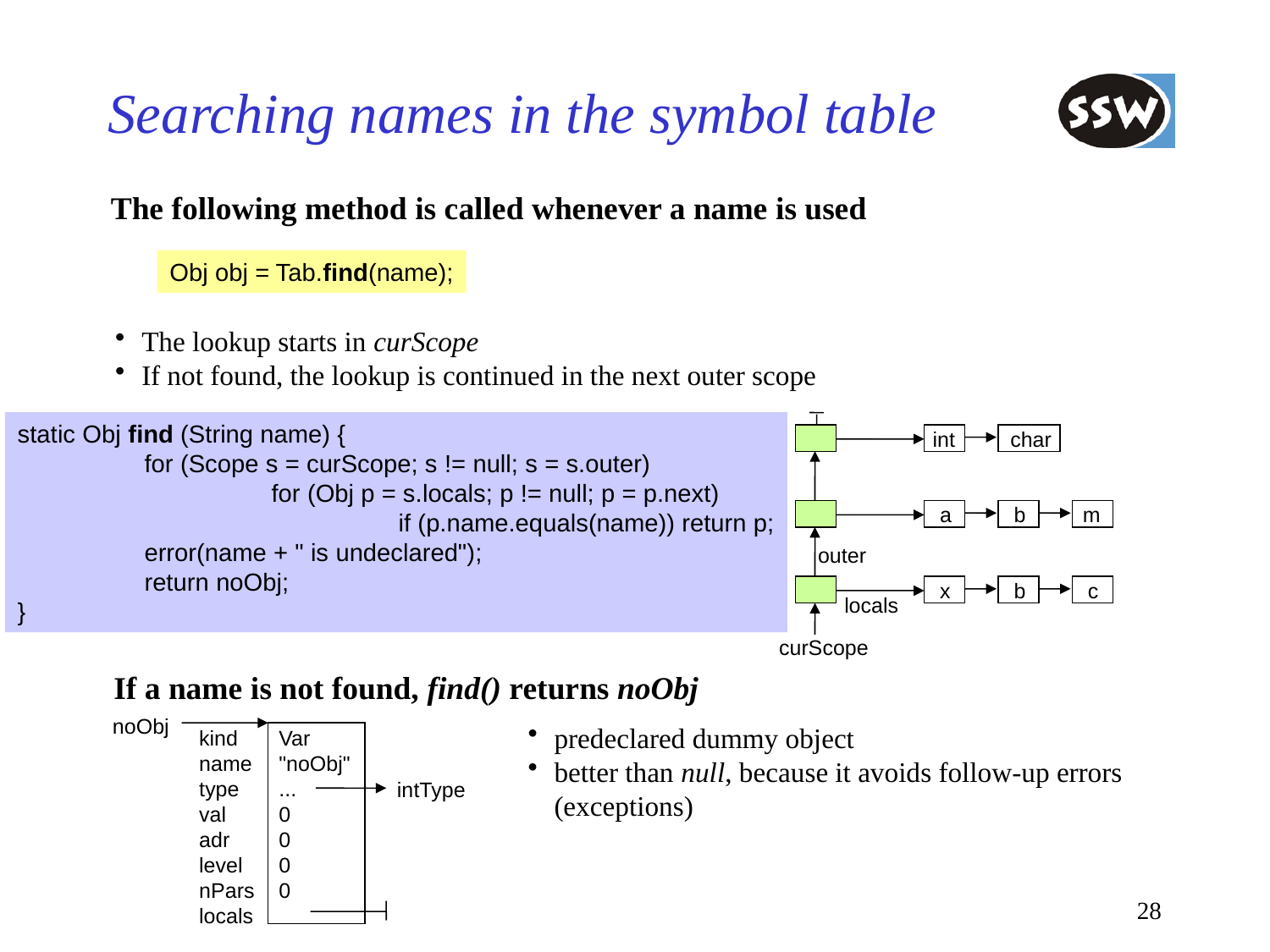

# Searching names in the symbol table
The following method is called whenever a name is used
Obj obj = Tab.find(name);
The lookup starts in curScope
If not found, the lookup is continued in the next outer scope
static Obj find (String name) {
	for (Scope s = curScope; s != null; s = s.outer)
		for (Obj p = s.locals; p != null; p = p.next)
			if (p.name.equals(name)) return p;
	error(name + " is undeclared");
	return noObj;
}

int
char

a
b
m

outer

x
b
c

locals

curScope
If a name is not found, find() returns noObj
noObj
predeclared dummy object
better than null, because it avoids follow-up errors
(exceptions)
kind
name
type
val
adr
level
nPars
locals
Var
"noObj"
...
0
0
0
0

intType

28